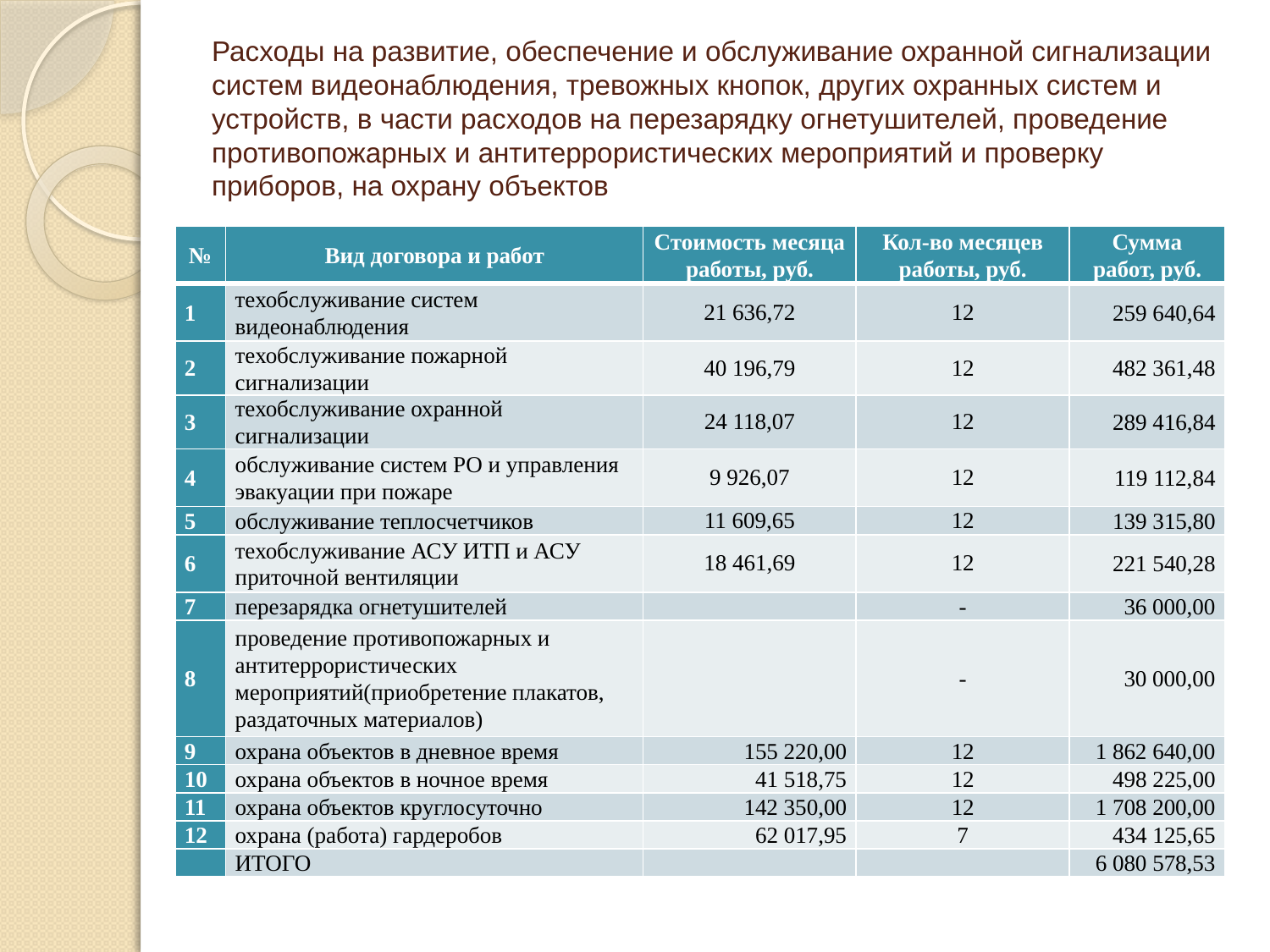

# Расходы на развитие, обеспечение и обслуживание охранной сигнализации систем видеонаблюдения, тревожных кнопок, других охранных систем и устройств, в части расходов на перезарядку огнетушителей, проведение противопожарных и антитеррористических мероприятий и проверку приборов, на охрану объектов
| № | Вид договора и работ | Стоимость месяца работы, руб. | Кол-во месяцев работы, руб. | Сумма работ, руб. |
| --- | --- | --- | --- | --- |
| 1 | техобслуживание систем видеонаблюдения | 21 636,72 | 12 | 259 640,64 |
| 2 | техобслуживание пожарной сигнализации | 40 196,79 | 12 | 482 361,48 |
| 3 | техобслуживание охранной сигнализации | 24 118,07 | 12 | 289 416,84 |
| 4 | обслуживание систем РО и управления эвакуации при пожаре | 9 926,07 | 12 | 119 112,84 |
| 5 | обслуживание теплосчетчиков | 11 609,65 | 12 | 139 315,80 |
| 6 | техобслуживание АСУ ИТП и АСУ приточной вентиляции | 18 461,69 | 12 | 221 540,28 |
| 7 | перезарядка огнетушителей |  | - | 36 000,00 |
| 8 | проведение противопожарных и антитеррористических мероприятий(приобретение плакатов, раздаточных материалов) |  | - | 30 000,00 |
| 9 | охрана объектов в дневное время | 155 220,00 | 12 | 1 862 640,00 |
| 10 | охрана объектов в ночное время | 41 518,75 | 12 | 498 225,00 |
| 11 | охрана объектов круглосуточно | 142 350,00 | 12 | 1 708 200,00 |
| 12 | охрана (работа) гардеробов | 62 017,95 | 7 | 434 125,65 |
|  | ИТОГО |  |  | 6 080 578,53 |